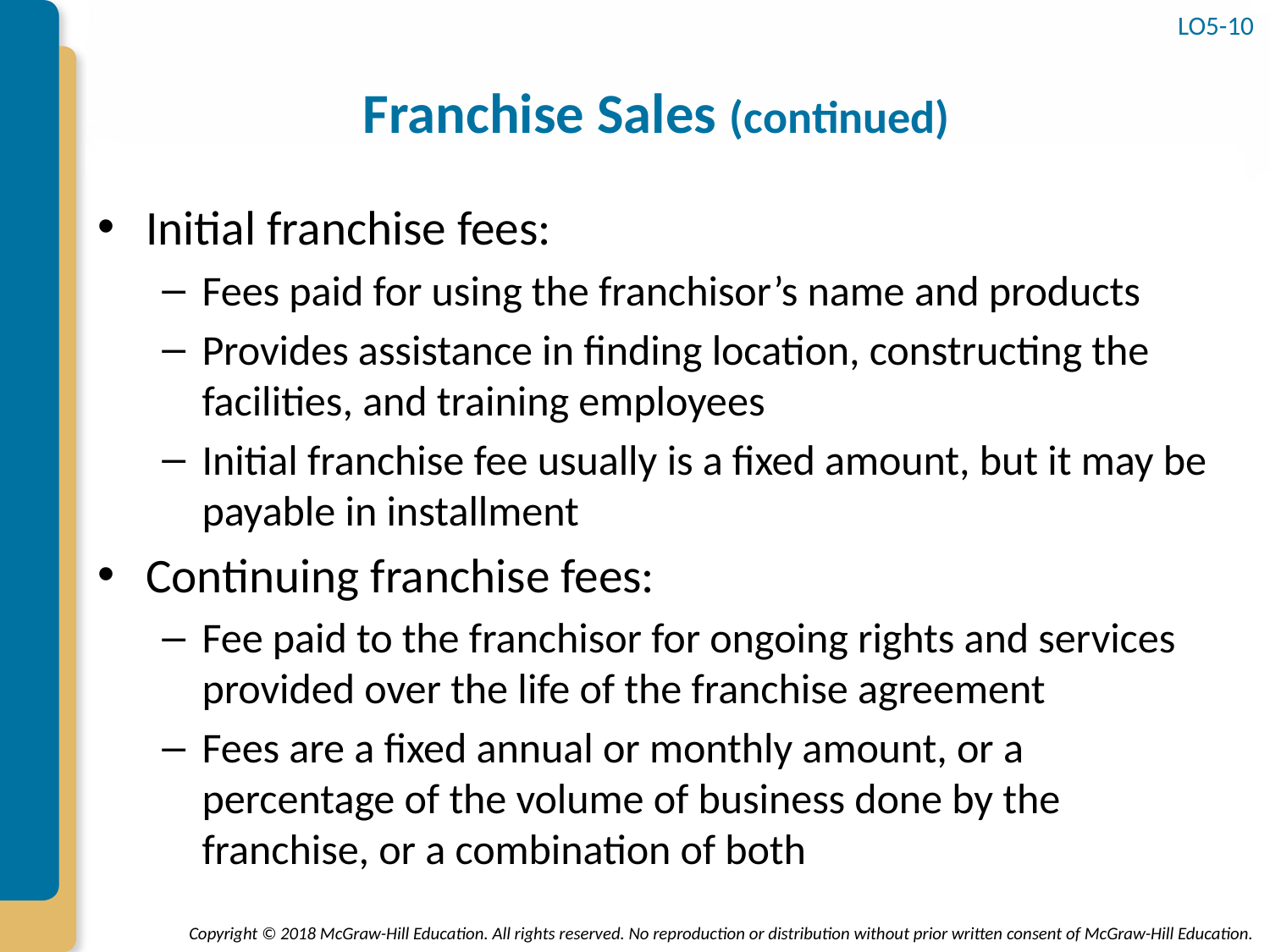

LO5-10
# Franchise Sales (continued)
Initial franchise fees:
Fees paid for using the franchisor’s name and products
Provides assistance in finding location, constructing the facilities, and training employees
Initial franchise fee usually is a fixed amount, but it may be payable in installment
Continuing franchise fees:
Fee paid to the franchisor for ongoing rights and services provided over the life of the franchise agreement
Fees are a fixed annual or monthly amount, or a percentage of the volume of business done by the franchise, or a combination of both